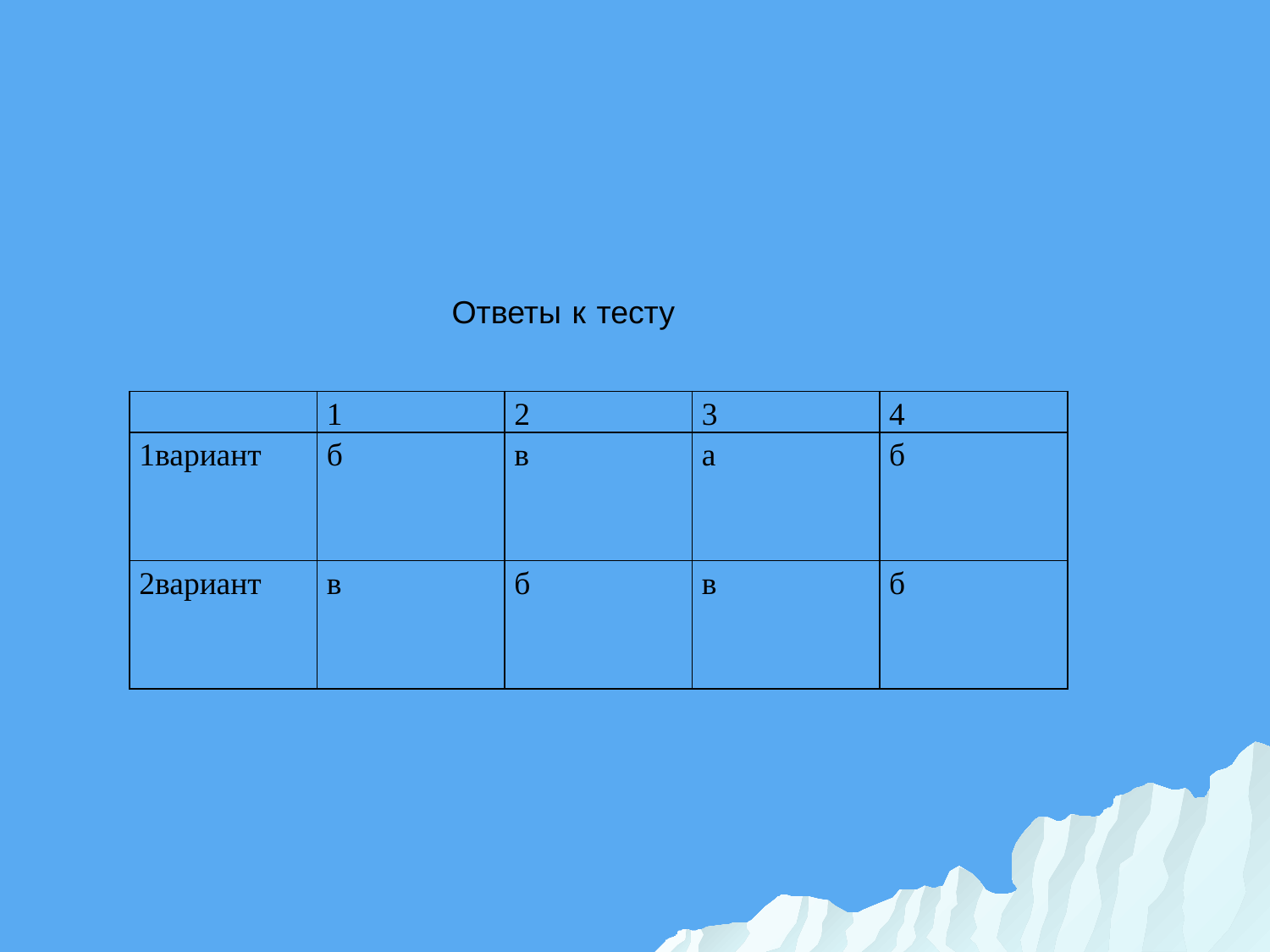

Ответы к тесту
|  | 1 | 2 | 3 | 4 |
| --- | --- | --- | --- | --- |
| 1вариант | б | в | а | б |
| 2вариант | в | б | в | б |